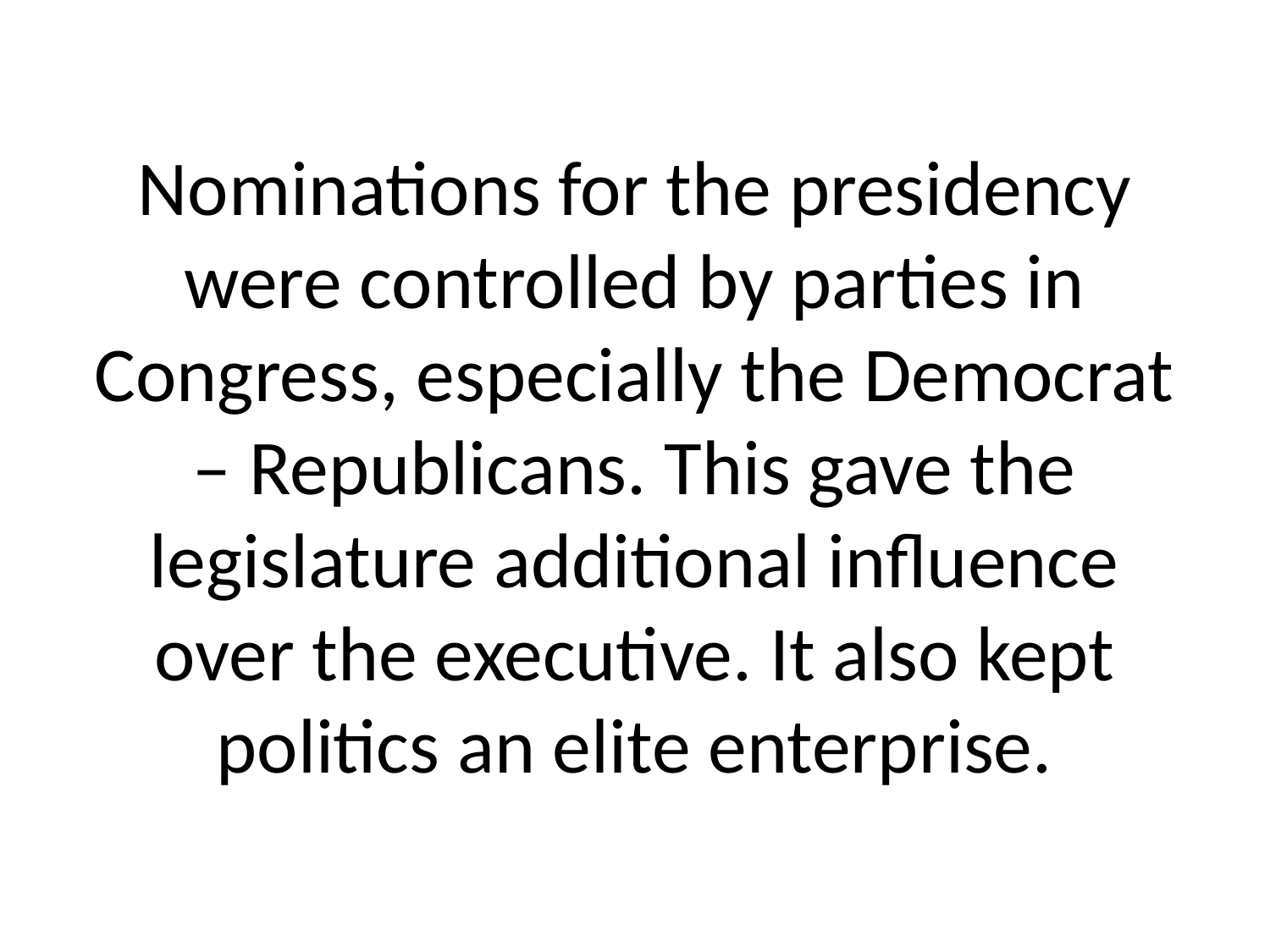

# Nominations for the presidency were controlled by parties in Congress, especially the Democrat – Republicans. This gave the legislature additional influence over the executive. It also kept politics an elite enterprise.